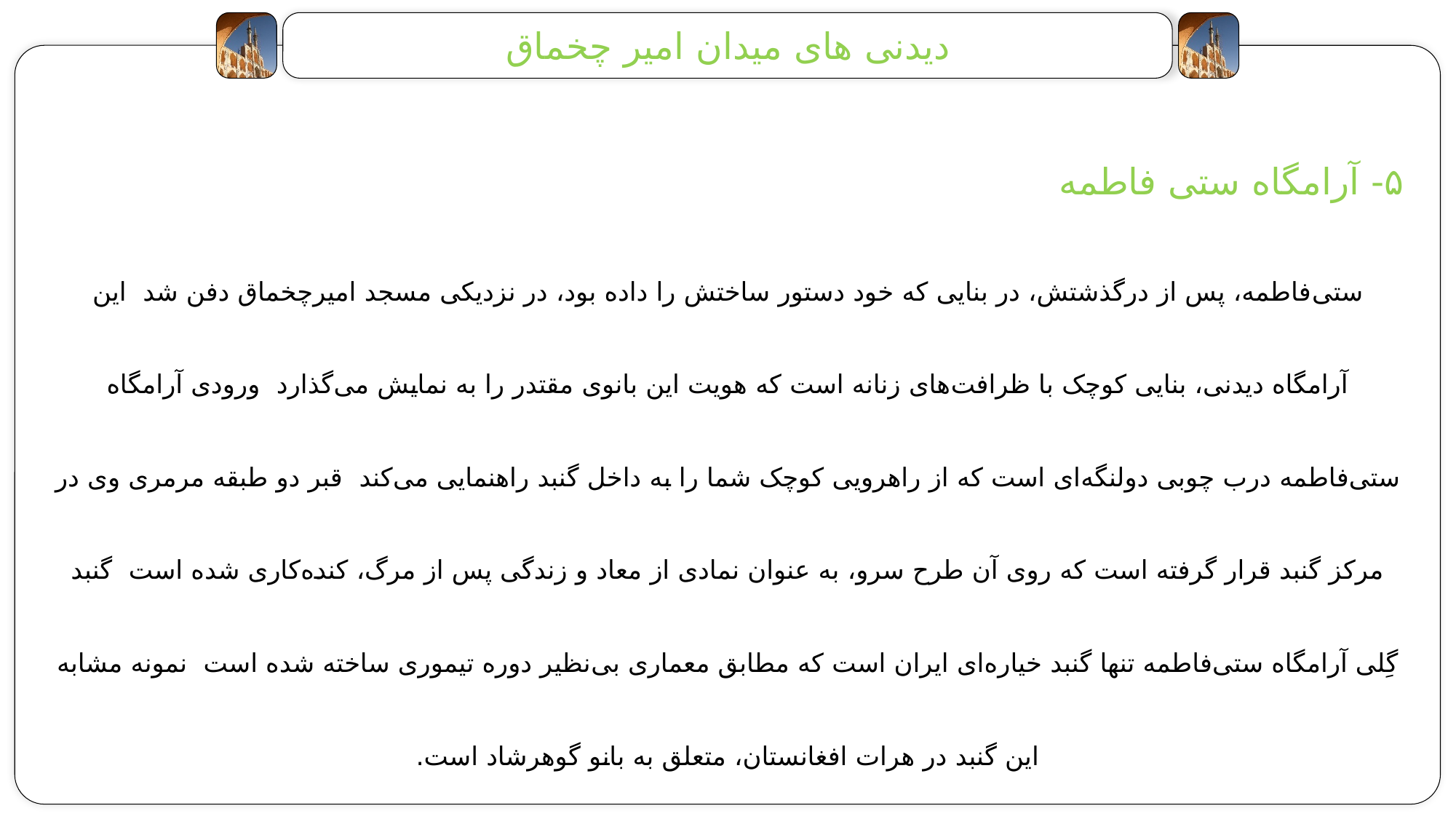

دیدنی های میدان امیر چخماق
۵- آرامگاه ستی فاطمه
ستی‌فاطمه، پس از درگذشتش، در بنایی که خود دستور ساختش را داده بود، در نزدیکی مسجد امیرچخماق دفن شد  این آرامگاه دیدنی، بنایی کوچک با ظرافت‌های زنانه است که هویت این بانوی مقتدر را به نمایش می‌گذارد  ورودی آرامگاه ستی‌فاطمه درب چوبی دولنگه‌ای است که از راهرویی کوچک شما را به داخل گنبد راهنمایی می‌کند  قبر دو طبقه مرمری وی در مرکز گنبد قرار گرفته است که روی آن طرح سرو، به عنوان نمادی از معاد و زندگی پس از مرگ، کنده‌کاری شده است  گنبد گِلی آرامگاه ستی‌فاطمه تنها گنبد خیاره‌ای ایران است که مطابق معماری بی‌نظیر دوره تیموری ساخته شده است  نمونه مشابه این گنبد در هرات افغانستان، متعلق به بانو گوهرشاد است.